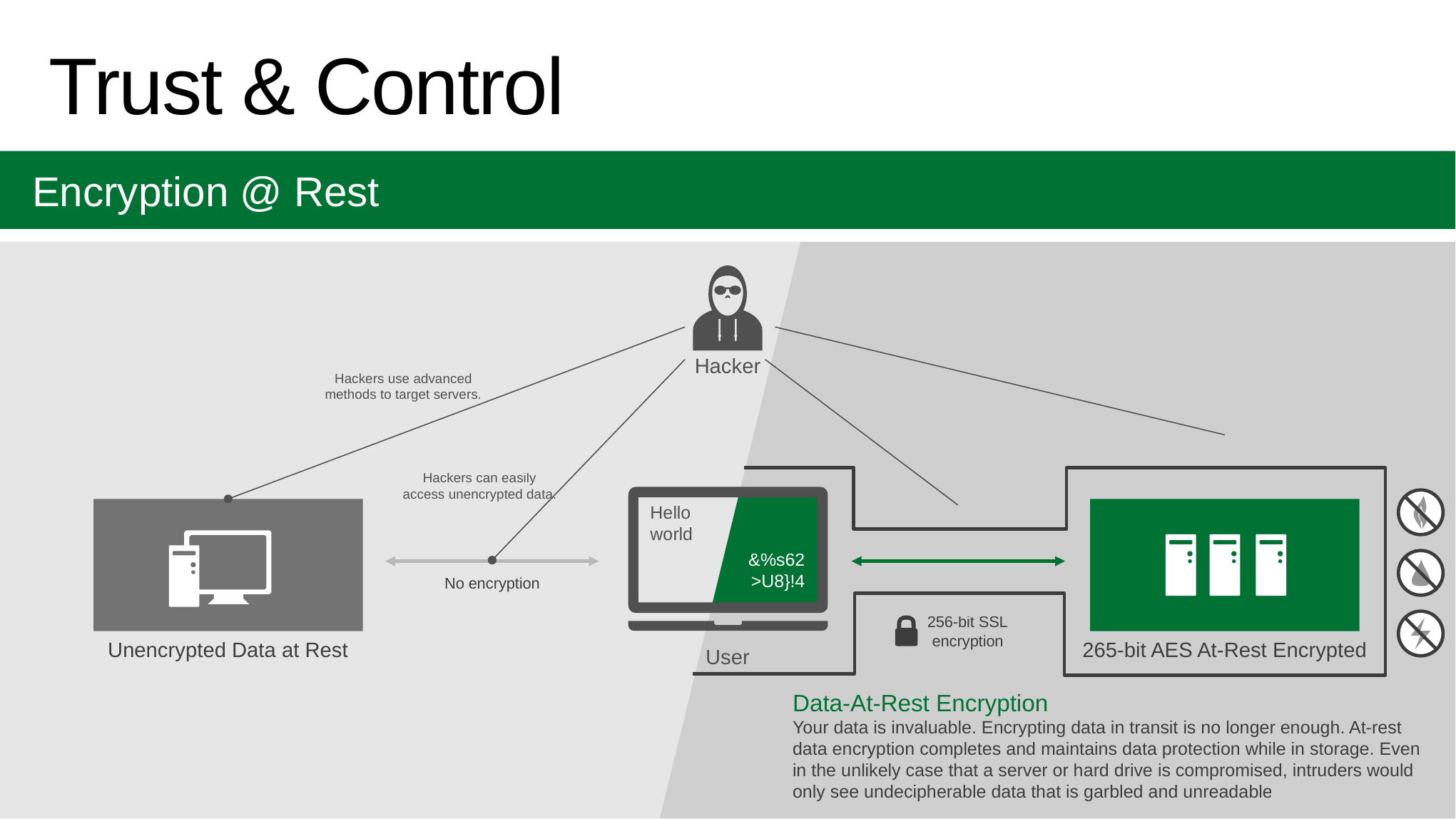

# Trust & Control
Encryption @ Rest

Hacker
Hackers use advanced methods to target servers.
Hackers can easily access unencrypted data.

Hello
world

&%s62
>U8}!4
No encryption
256-bit SSL
encryption

Unencrypted Data at Rest
265-bit AES At-Rest Encrypted
User
Data-At-Rest Encryption
Your data is invaluable. Encrypting data in transit is no longer enough. At-rest data encryption completes and maintains data protection while in storage. Even in the unlikely case that a server or hard drive is compromised, intruders would only see undecipherable data that is garbled and unreadable